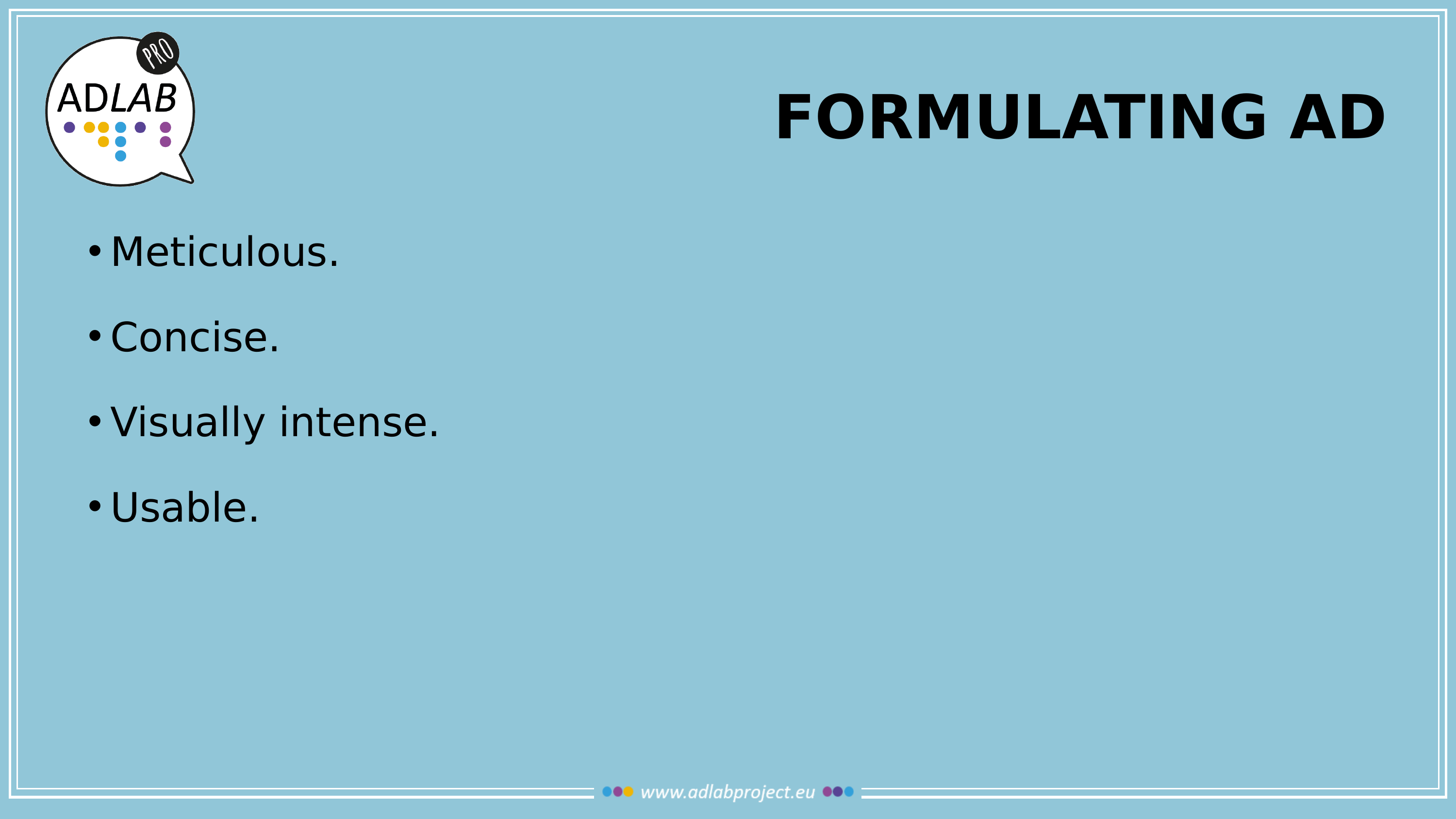

# Formulating ad
Meticulous.
Concise.
Visually intense.
Usable.